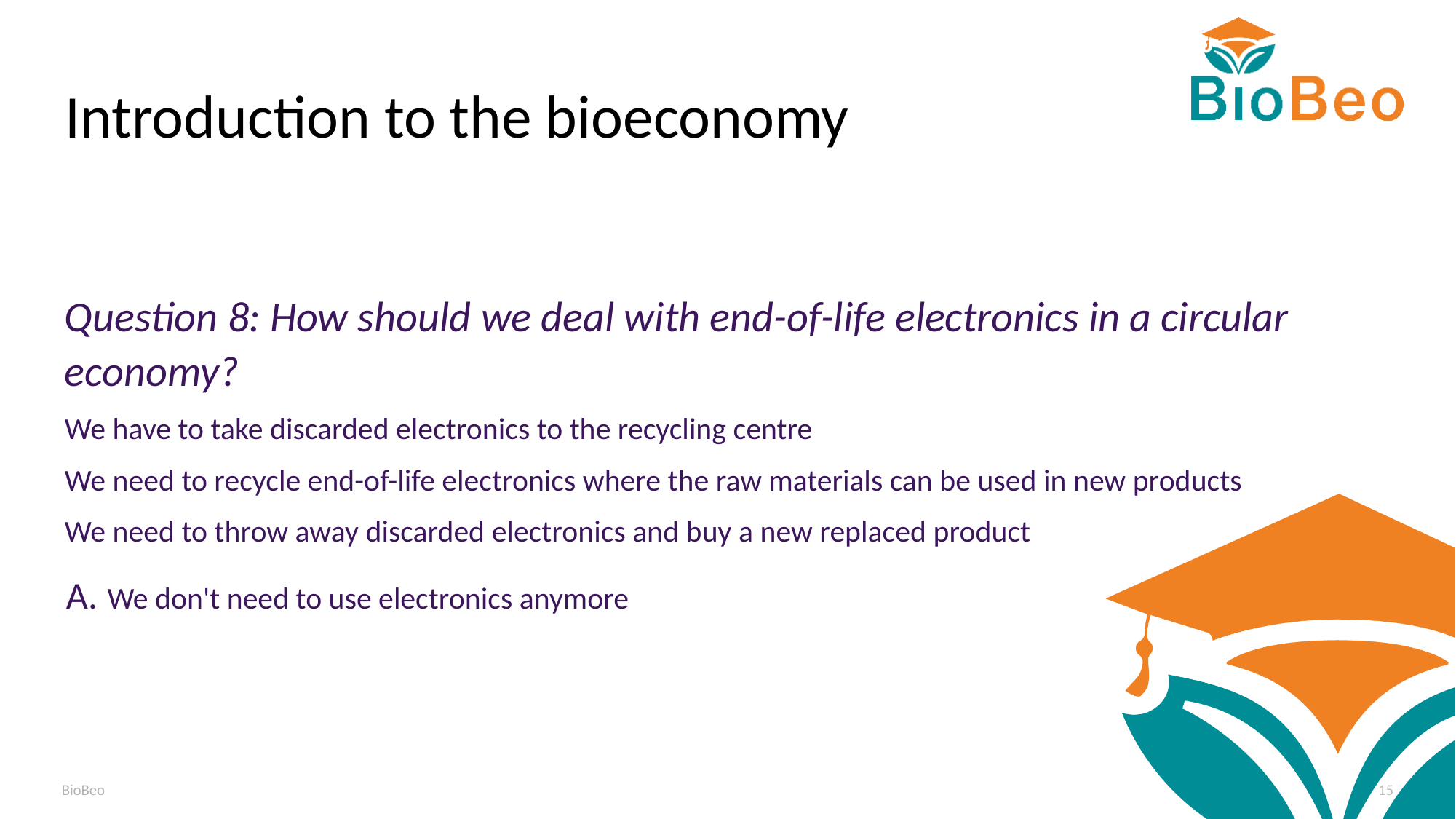

# Introduction to the bioeconomy
Question 8: How should we deal with end-of-life electronics in a circular economy?
We have to take discarded electronics to the recycling centre
We need to recycle end-of-life electronics where the raw materials can be used in new products
We need to throw away discarded electronics and buy a new replaced product
We don't need to use electronics anymore
BioBeo
15